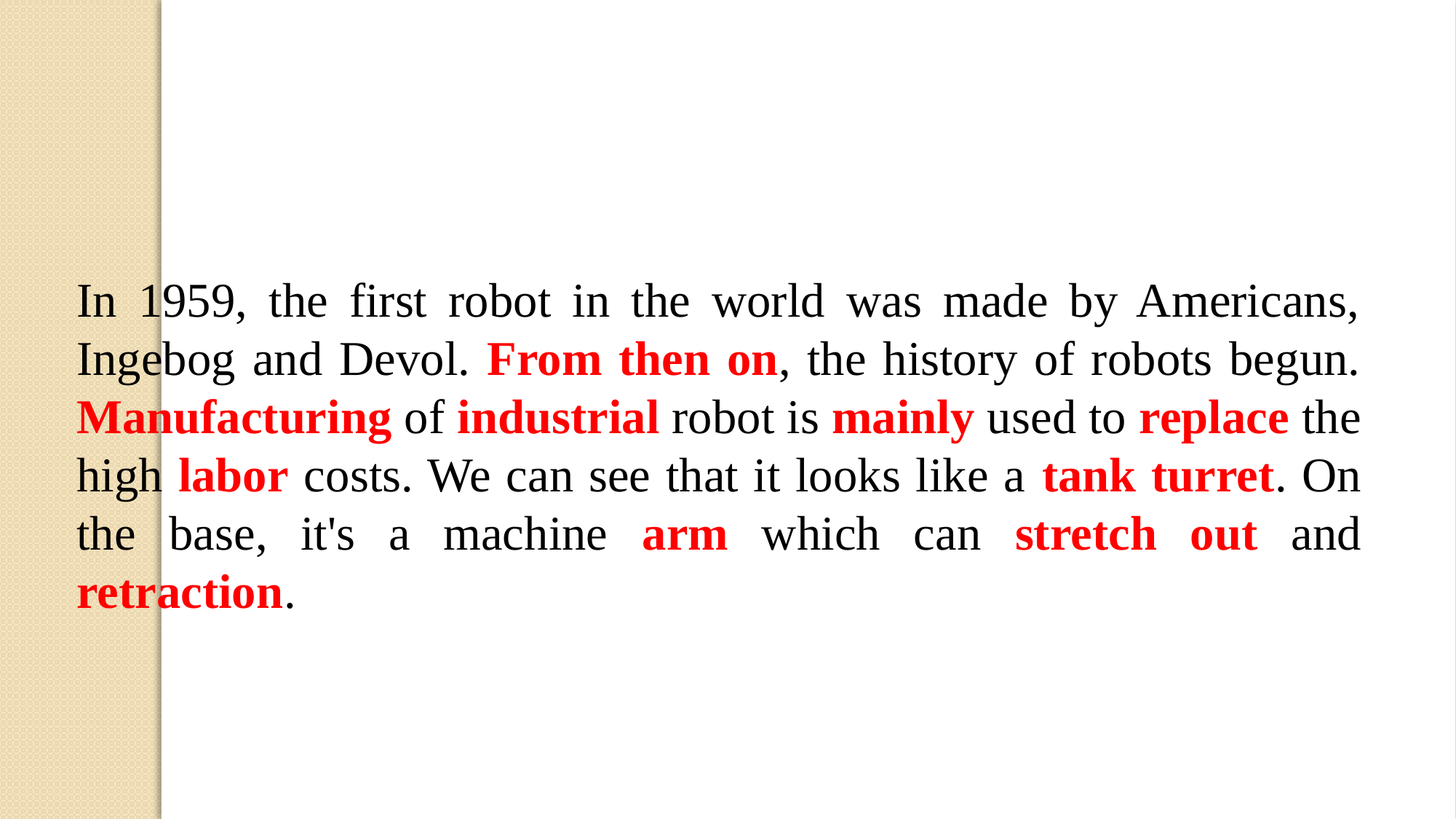

In 1959, the first robot in the world was made by Americans, Ingebog and Devol. From then on, the history of robots begun. Manufacturing of industrial robot is mainly used to replace the high labor costs. We can see that it looks like a tank turret. On the base, it's a machine arm which can stretch out and retraction.